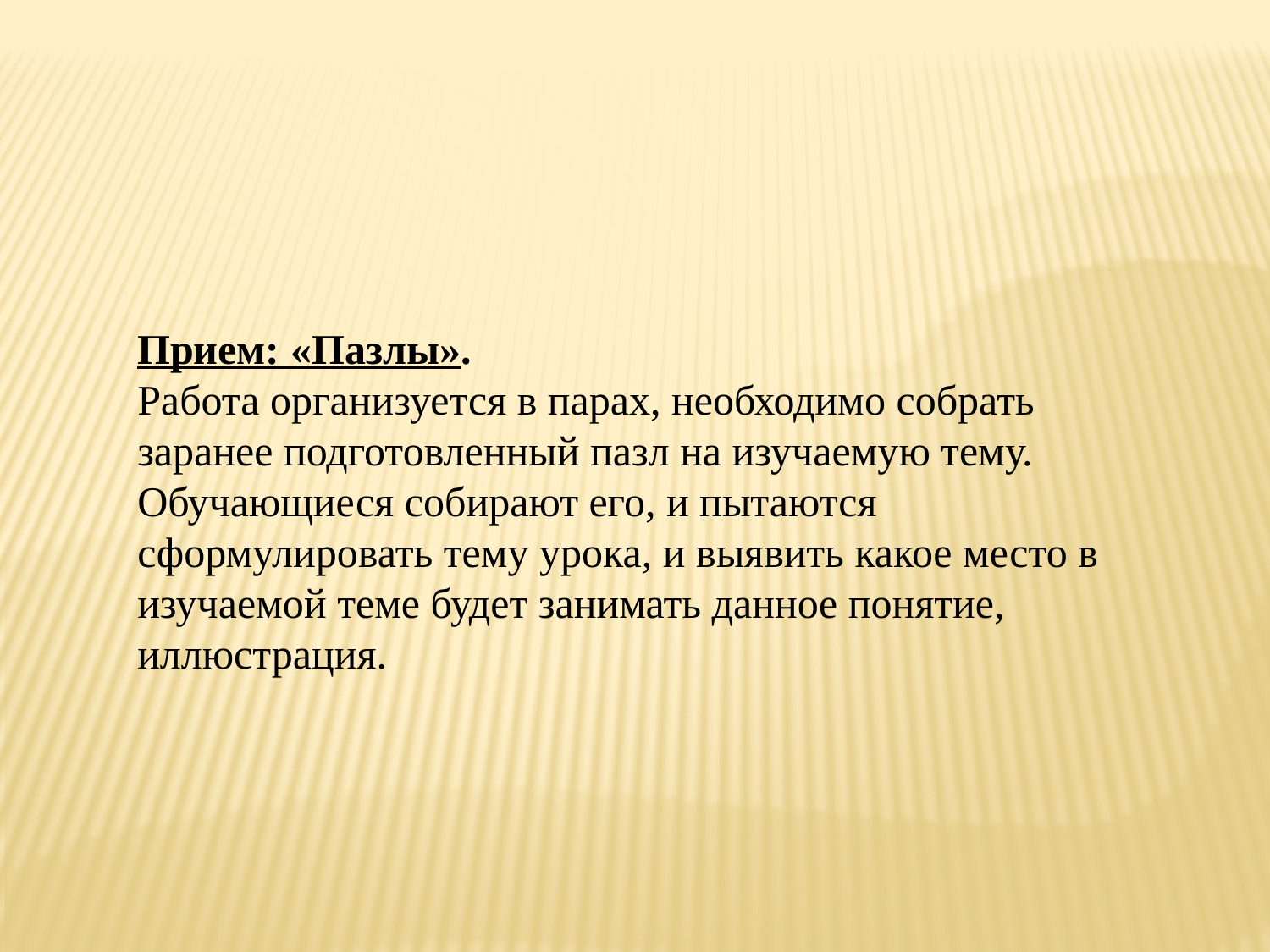

Прием: «Пазлы».
Работа организуется в парах, необходимо собрать заранее подготовленный пазл на изучаемую тему. Обучающиеся собирают его, и пытаются сформулировать тему урока, и выявить какое место в изучаемой теме будет занимать данное понятие, иллюстрация.